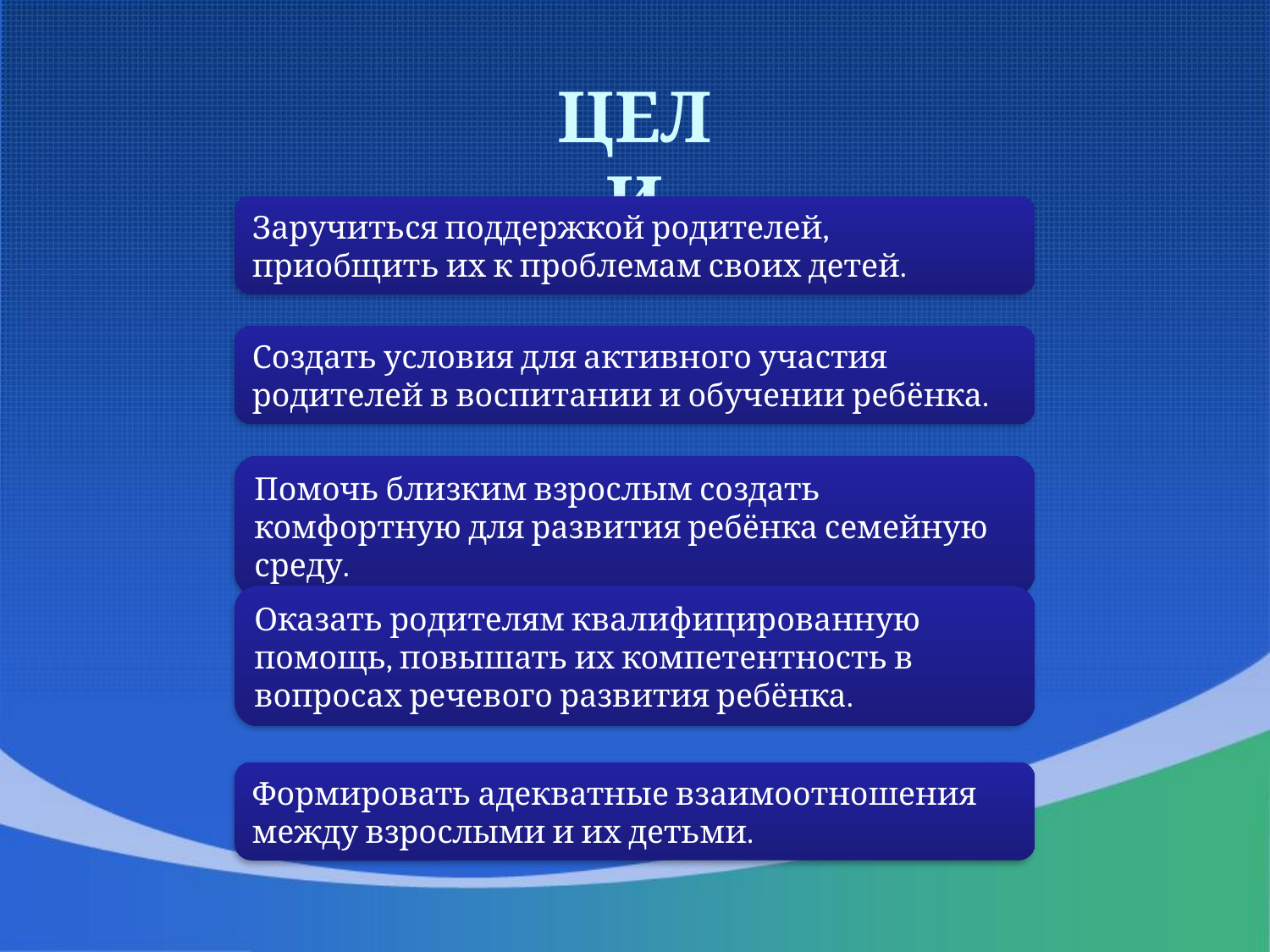

ЦЕЛИ
Заручиться поддержкой родителей, приобщить их к проблемам своих детей.
Создать условия для активного участия родителей в воспитании и обучении ребёнка.
Помочь близким взрослым создать комфортную для развития ребёнка семейную среду.
Оказать родителям квалифицированную помощь, повышать их компетентность в вопросах речевого развития ребёнка.
Формировать адекватные взаимоотношения между взрослыми и их детьми.